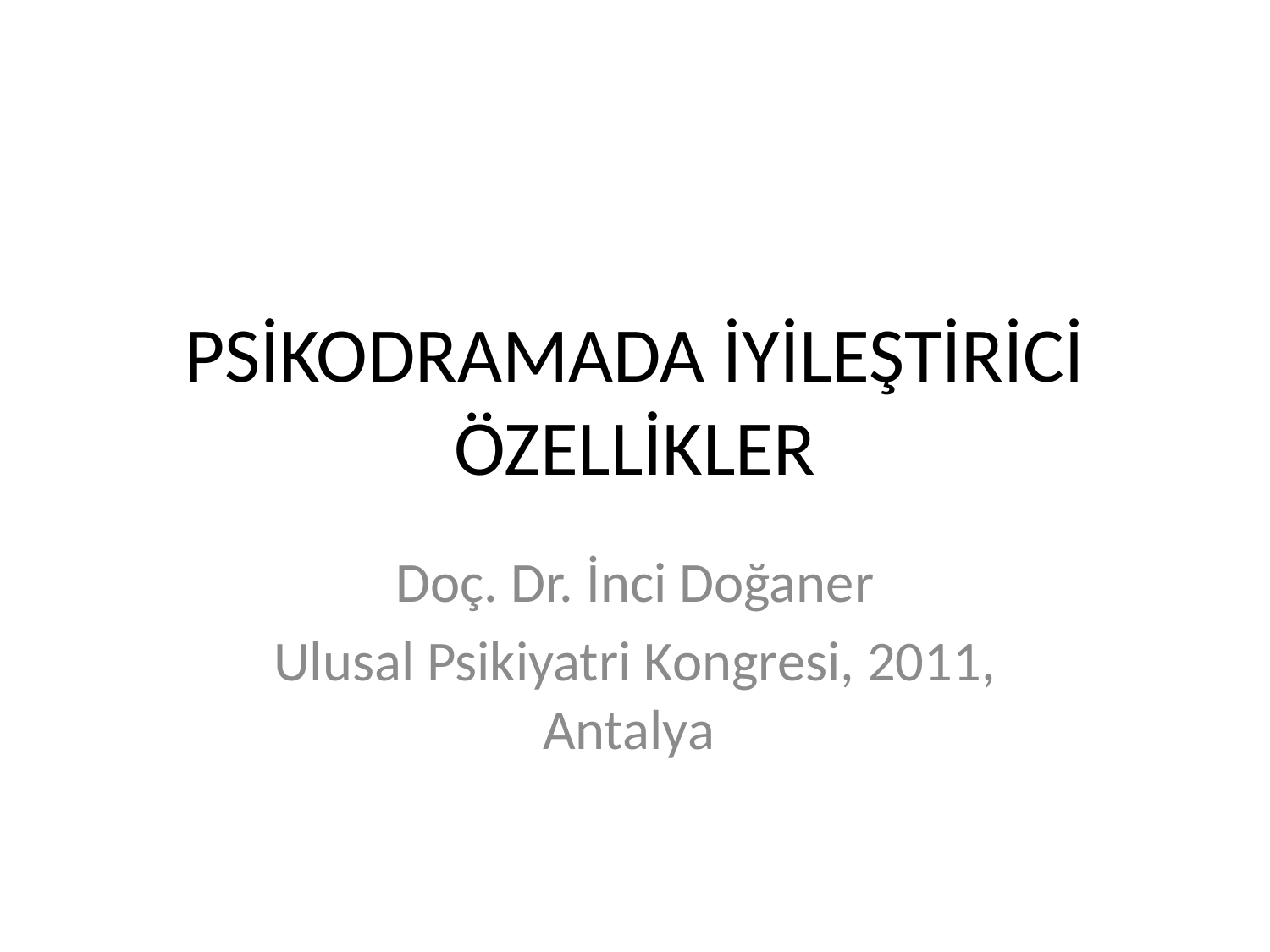

# PSİKODRAMADA İYİLEŞTİRİCİ ÖZELLİKLER
Doç. Dr. İnci Doğaner
Ulusal Psikiyatri Kongresi, 2011, Antalya